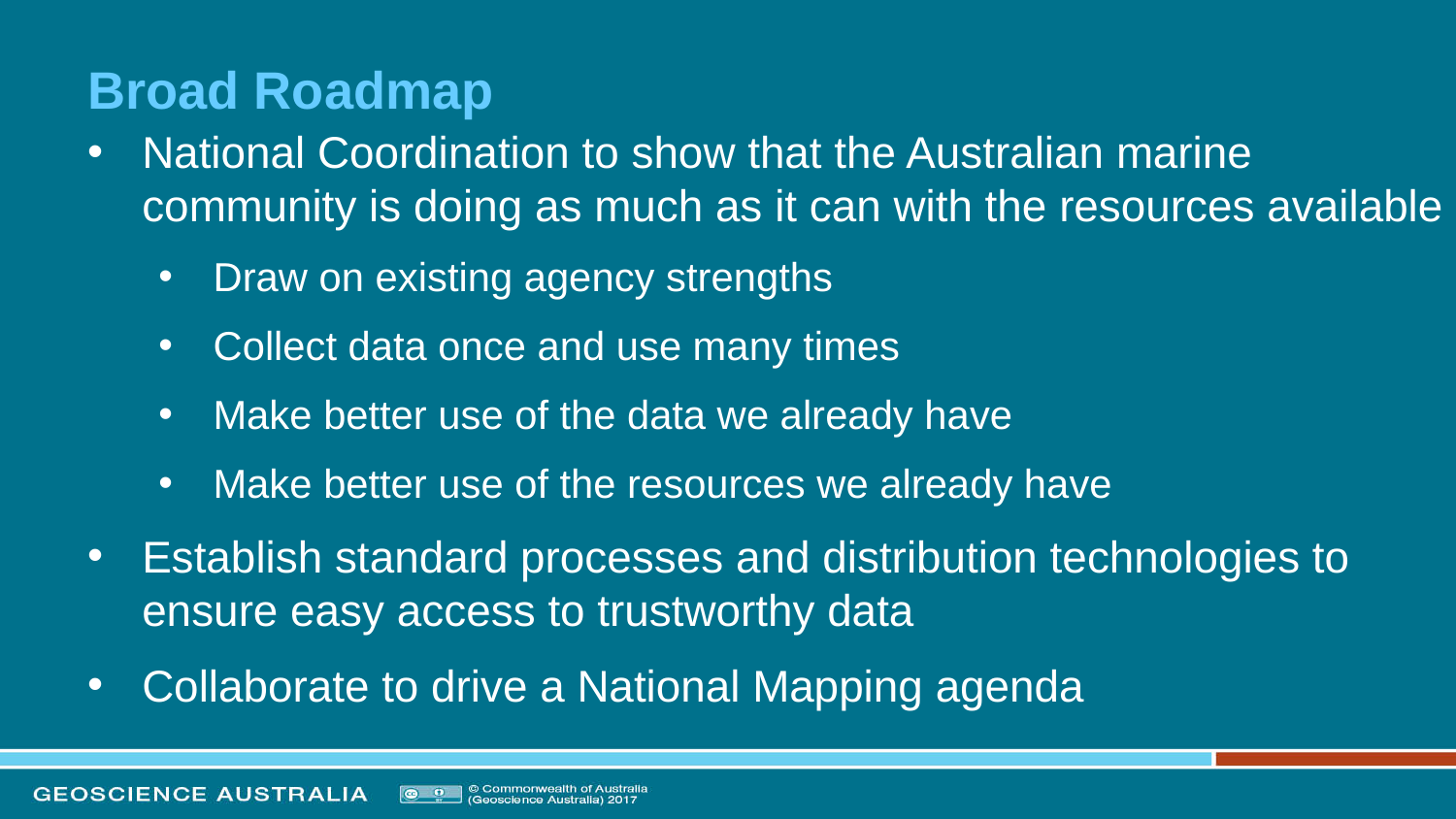

# Broad Roadmap
National Coordination to show that the Australian marine community is doing as much as it can with the resources available
Draw on existing agency strengths
Collect data once and use many times
Make better use of the data we already have
Make better use of the resources we already have
Establish standard processes and distribution technologies to ensure easy access to trustworthy data
Collaborate to drive a National Mapping agenda